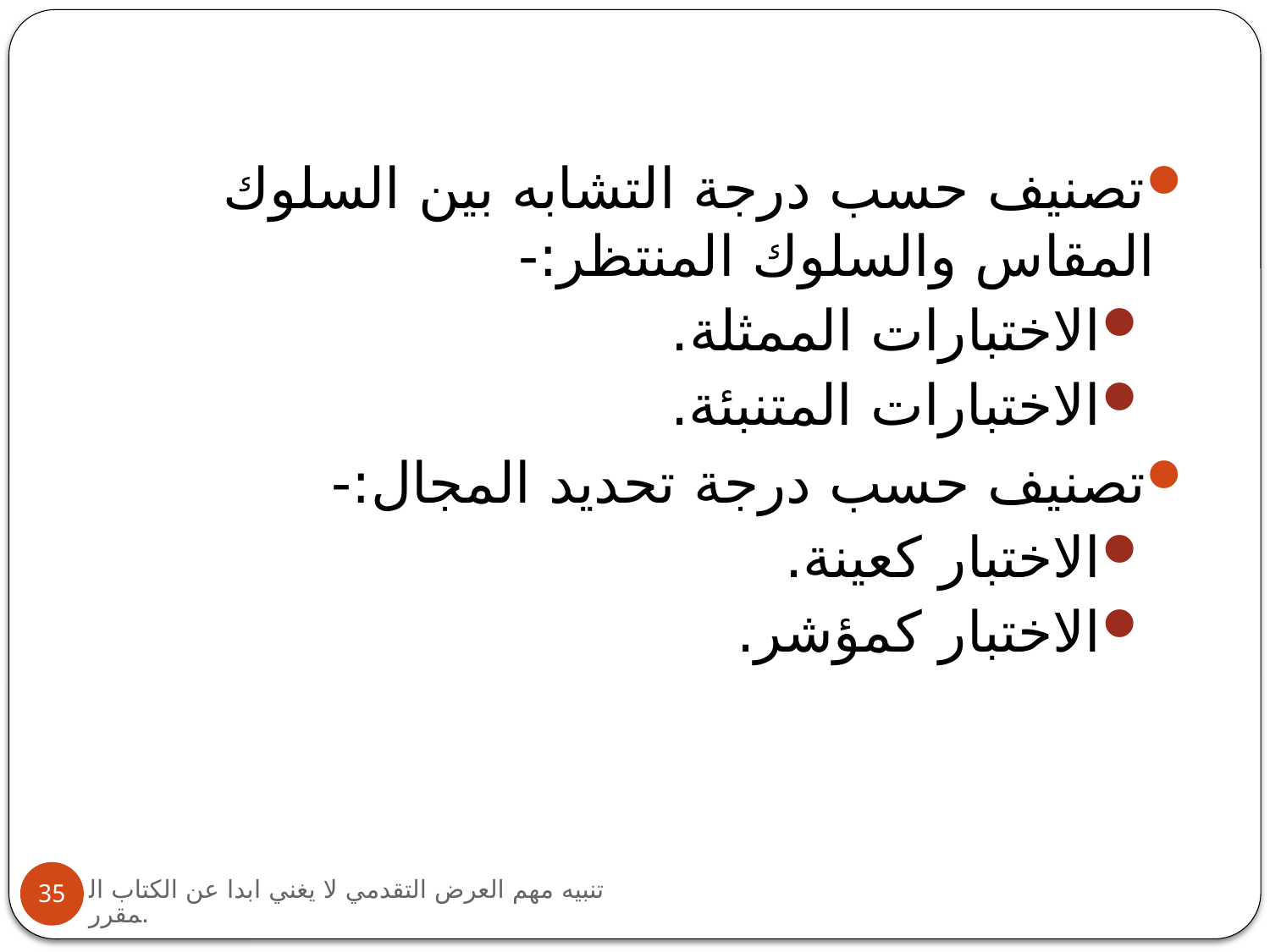

تصنيف حسب درجة التشابه بين السلوك المقاس والسلوك المنتظر:-
الاختبارات الممثلة.
الاختبارات المتنبئة.
تصنيف حسب درجة تحديد المجال:-
الاختبار كعينة.
الاختبار كمؤشر.

تنبيه مهم العرض التقدمي لا يغني ابدا عن الكتاب المقرر.
35